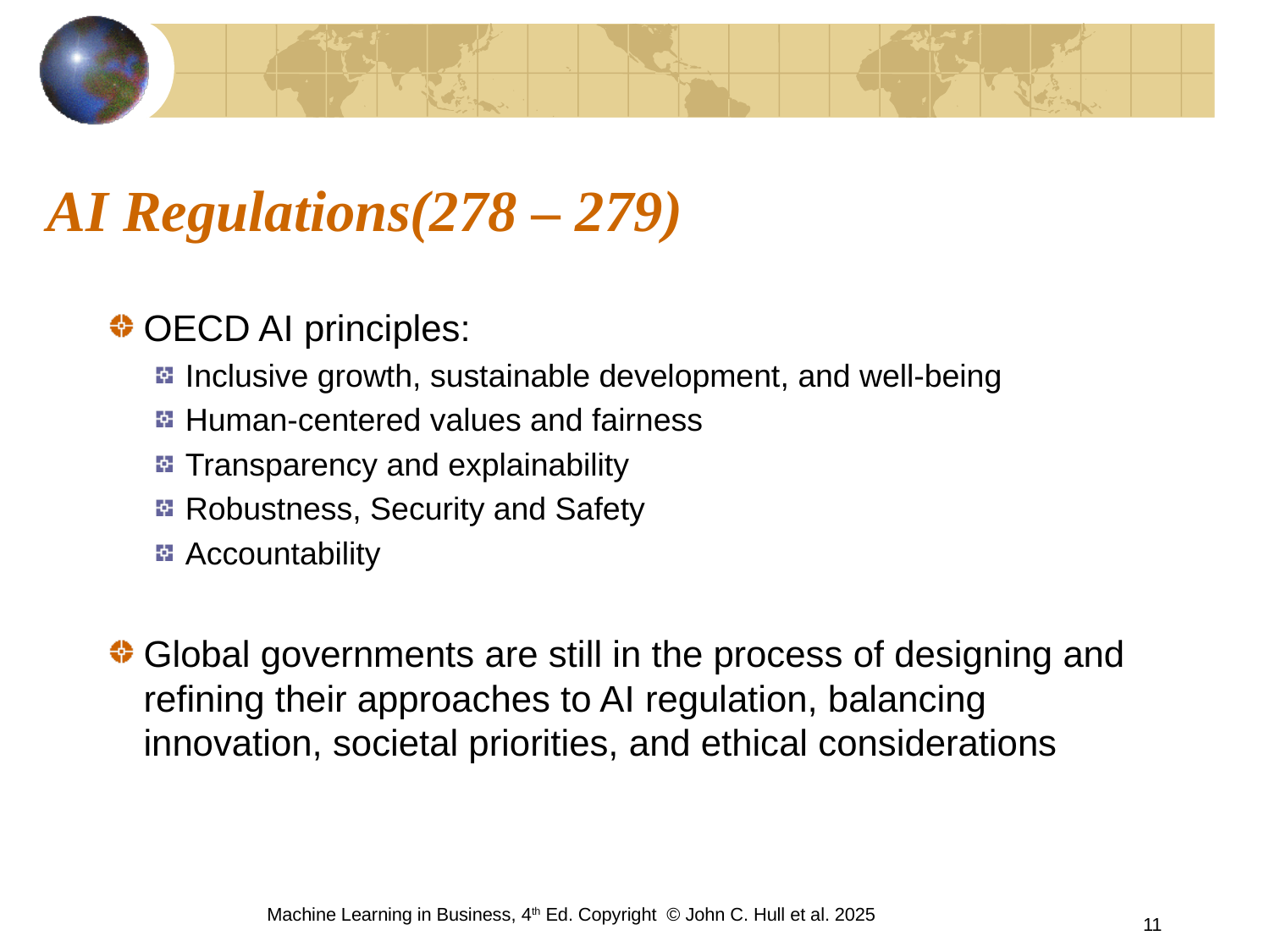

# AI Regulations(278 – 279)
OECD AI principles:
Inclusive growth, sustainable development, and well-being
Human-centered values and fairness
Transparency and explainability
Robustness, Security and Safety
Accountability

Global governments are still in the process of designing and refining their approaches to AI regulation, balancing innovation, societal priorities, and ethical considerations
Machine Learning in Business, 4th Ed. Copyright  © John C. Hull et al. 2025
11